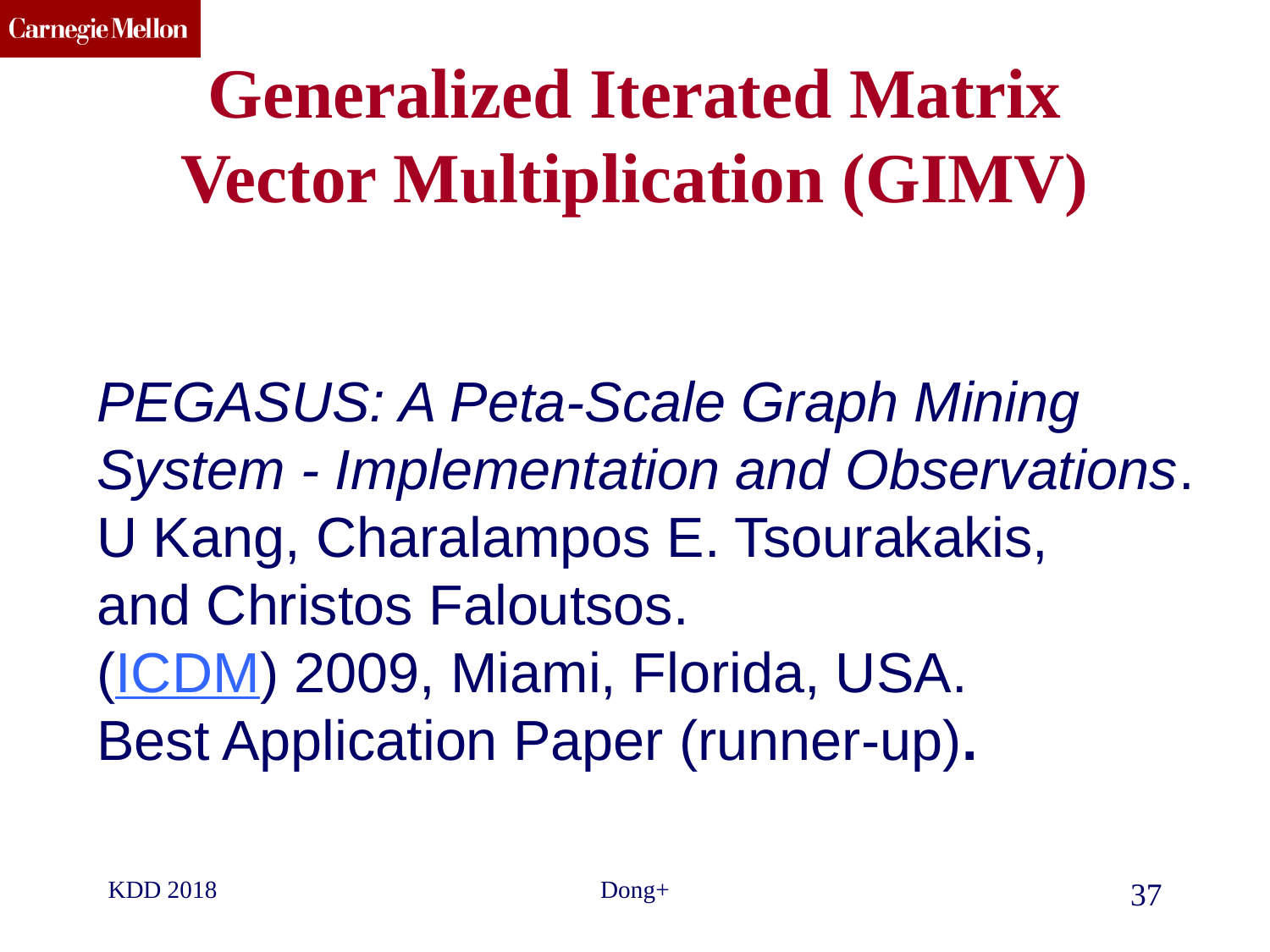

# Generalized Iterated Matrix Vector Multiplication (GIMV)
PEGASUS: A Peta-Scale Graph Mining
System - Implementation and Observations.
U Kang, Charalampos E. Tsourakakis,
and Christos Faloutsos.
(ICDM) 2009, Miami, Florida, USA.
Best Application Paper (runner-up).
KDD 2018
Dong+
37